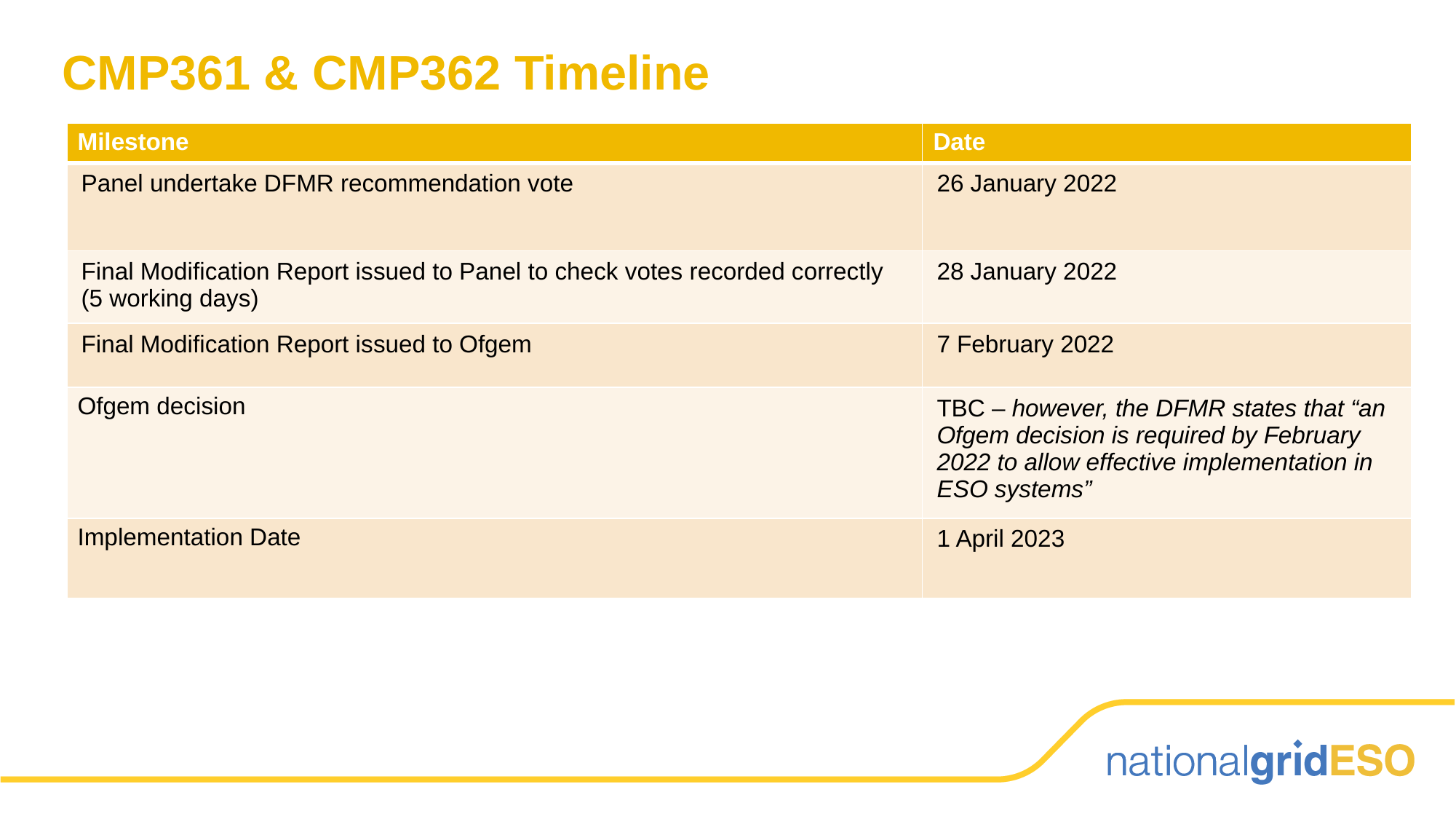

# CMP361 & CMP362 Timeline

| Milestone | Date |
| --- | --- |
| Panel undertake DFMR recommendation vote | 26 January 2022 |
| Final Modification Report issued to Panel to check votes recorded correctly (5 working days) | 28 January 2022 |
| Final Modification Report issued to Ofgem | 7 February 2022 |
| Ofgem decision | TBC – however, the DFMR states that “an Ofgem decision is required by February 2022 to allow effective implementation in ESO systems” |
| Implementation Date | 1 April 2023 |